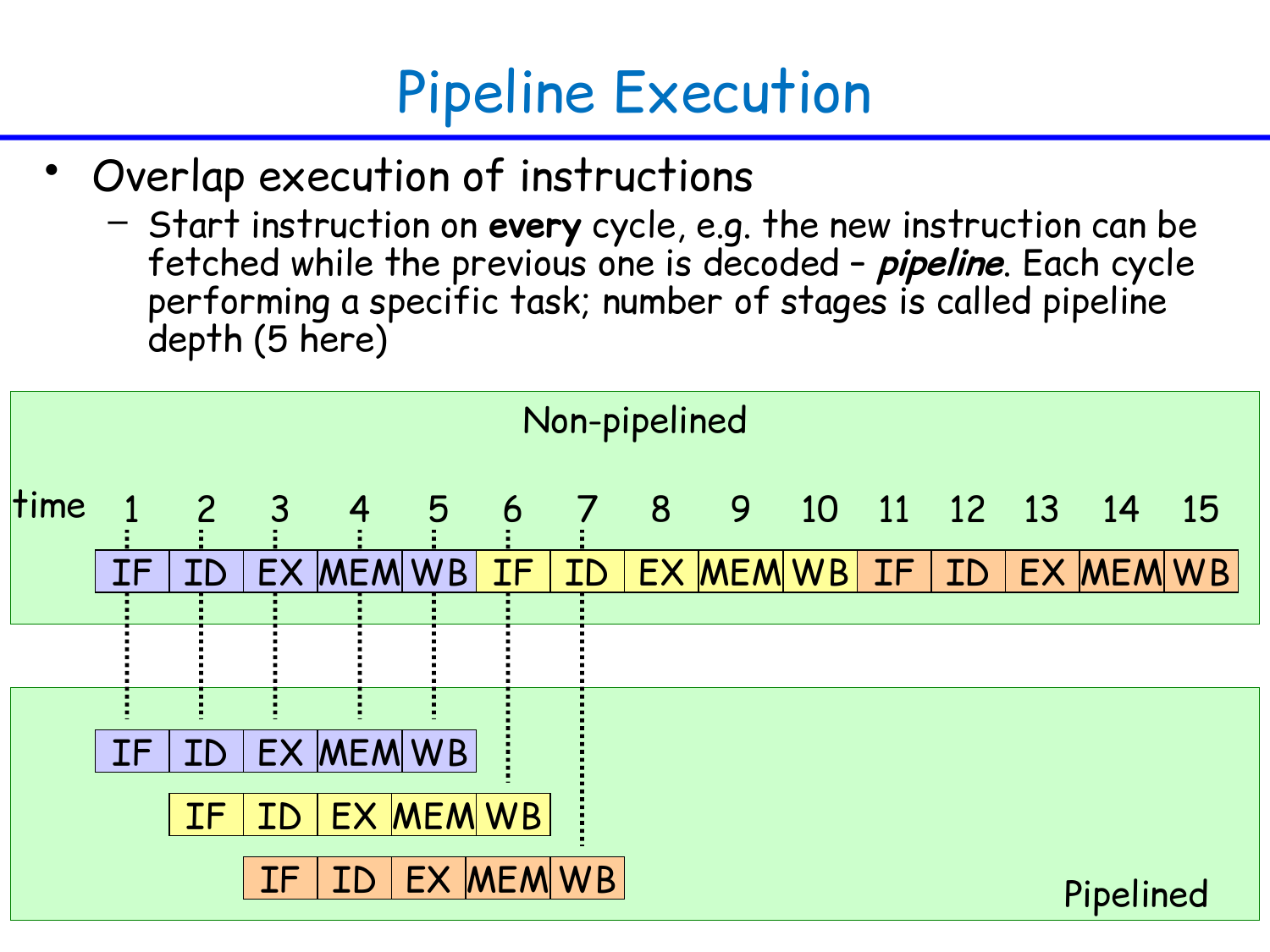

# Pipeline Execution
Overlap execution of instructions
Start instruction on every cycle, e.g. the new instruction can be fetched while the previous one is decoded – pipeline. Each cycle performing a specific task; number of stages is called pipeline depth (5 here)
Non-pipelined
time
1
2
3
4
5
6
7
8
9
10
11
12
13
14
15

IF
ID
EX
MEM
WB
IF
ID
EX
MEM
WB
IF
ID
EX
MEM
WB
Pipelined
IF
ID
EX
MEM
WB
IF
ID
EX
MEM
WB
IF
ID
EX
MEM
WB
9/30/2004
Lec. 3
5